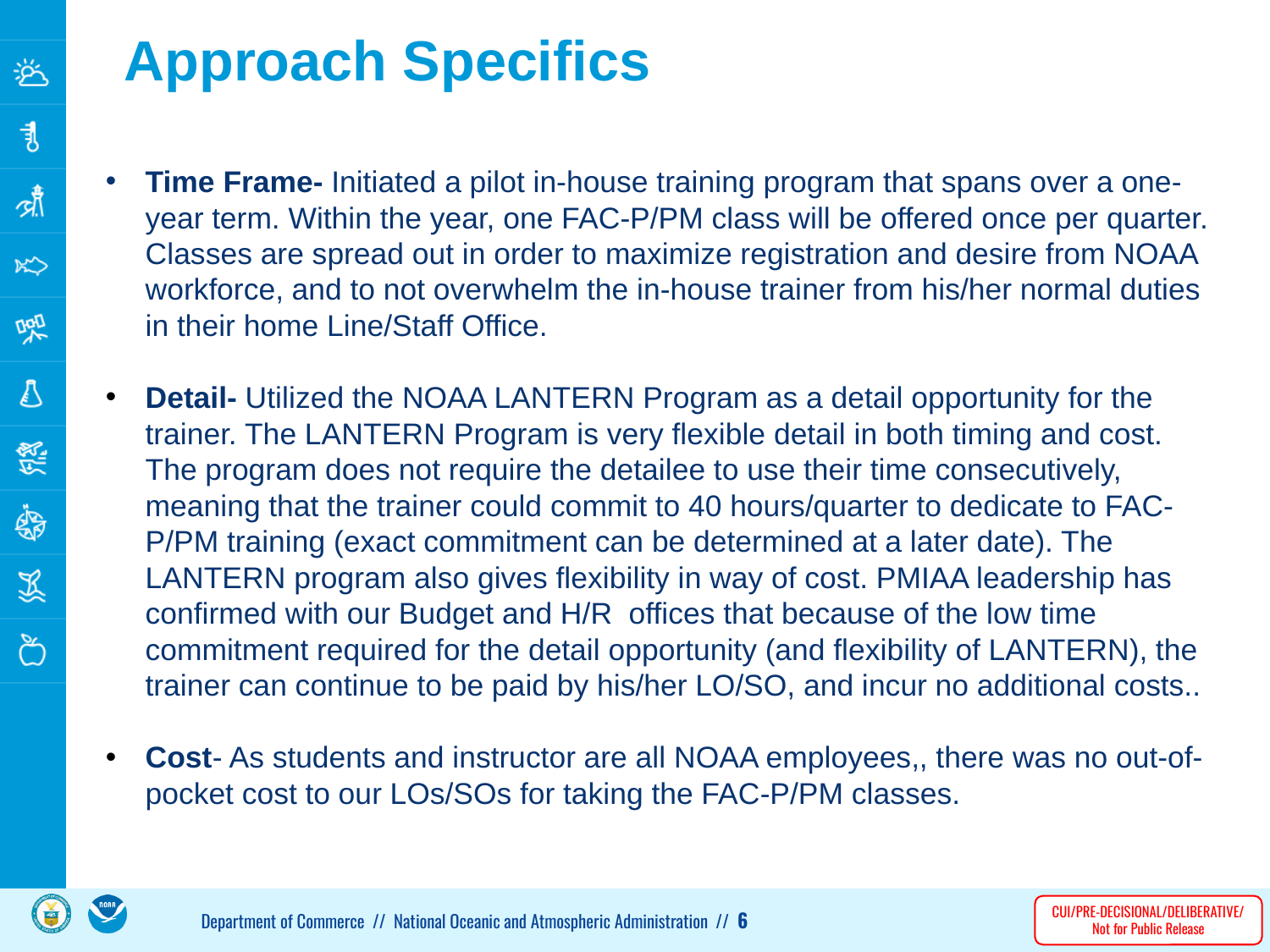

# Approach Specifics
Time Frame- Initiated a pilot in-house training program that spans over a one-year term. Within the year, one FAC-P/PM class will be offered once per quarter. Classes are spread out in order to maximize registration and desire from NOAA workforce, and to not overwhelm the in-house trainer from his/her normal duties in their home Line/Staff Office.

Detail- Utilized the NOAA LANTERN Program as a detail opportunity for the trainer. The LANTERN Program is very flexible detail in both timing and cost. The program does not require the detailee to use their time consecutively, meaning that the trainer could commit to 40 hours/quarter to dedicate to FAC-P/PM training (exact commitment can be determined at a later date). The LANTERN program also gives flexibility in way of cost. PMIAA leadership has confirmed with our Budget and H/R  offices that because of the low time commitment required for the detail opportunity (and flexibility of LANTERN), the trainer can continue to be paid by his/her LO/SO, and incur no additional costs..

Cost- As students and instructor are all NOAA employees,, there was no out-of-pocket cost to our LOs/SOs for taking the FAC-P/PM classes.